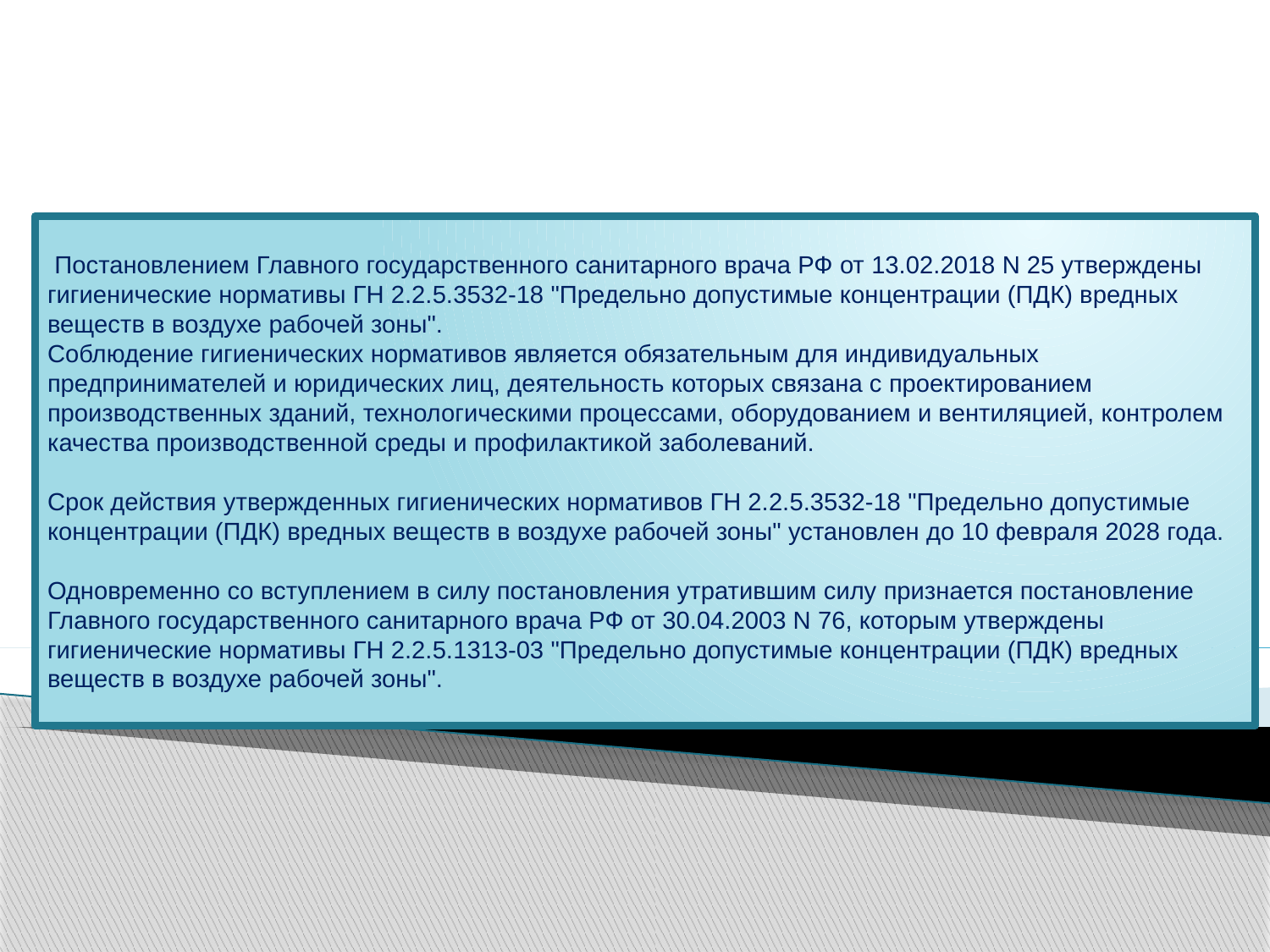

Постановлением Главного государственного санитарного врача РФ от 13.02.2018 N 25 утверждены гигиенические нормативы ГН 2.2.5.3532-18 "Предельно допустимые концентрации (ПДК) вредных веществ в воздухе рабочей зоны".
Соблюдение гигиенических нормативов является обязательным для индивидуальных предпринимателей и юридических лиц, деятельность которых связана с проектированием производственных зданий, технологическими процессами, оборудованием и вентиляцией, контролем качества производственной среды и профилактикой заболеваний.

Срок действия утвержденных гигиенических нормативов ГН 2.2.5.3532-18 "Предельно допустимые концентрации (ПДК) вредных веществ в воздухе рабочей зоны" установлен до 10 февраля 2028 года.

Одновременно со вступлением в силу постановления утратившим силу признается постановление Главного государственного санитарного врача РФ от 30.04.2003 N 76, которым утверждены гигиенические нормативы ГН 2.2.5.1313-03 "Предельно допустимые концентрации (ПДК) вредных веществ в воздухе рабочей зоны".